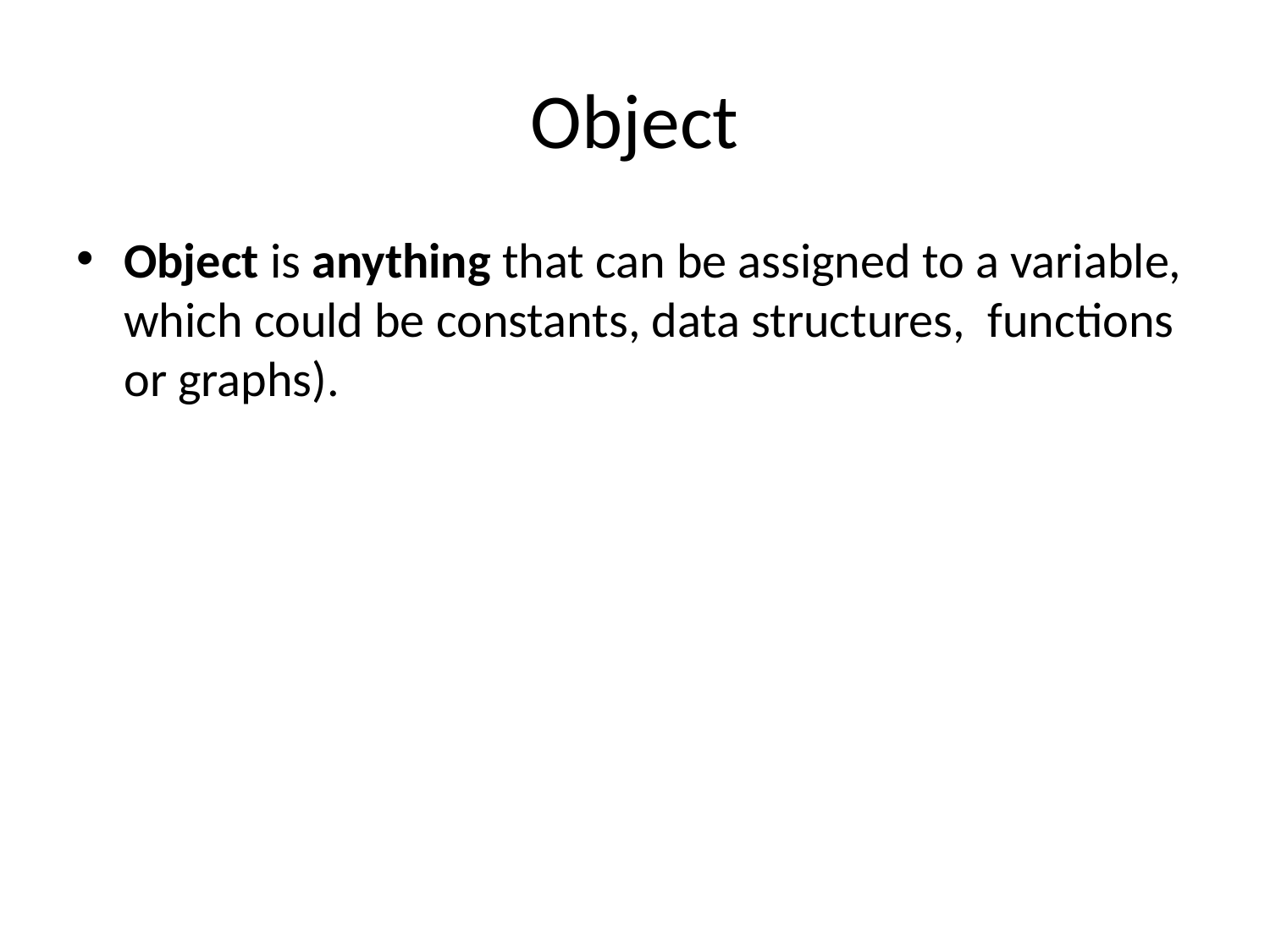

# Object
Object is anything that can be assigned to a variable, which could be constants, data structures,  functions or graphs).